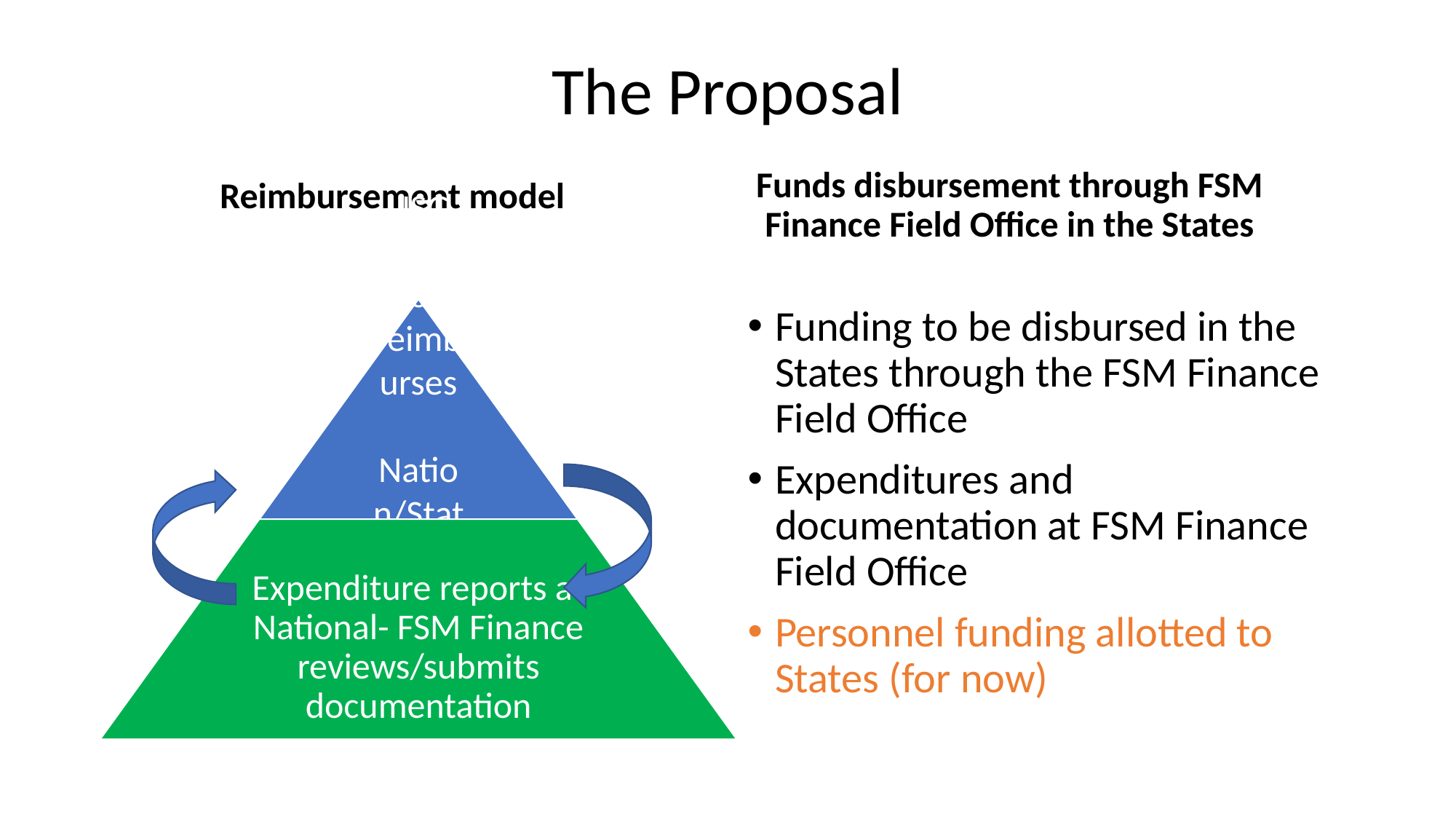

# The Proposal
Reimbursement model
Funds disbursement through FSM Finance Field Office in the States
USG approves & reimburses
 Nation/State Governments
Expenditure reports at National- FSM Finance reviews/submits documentation
Funding to be disbursed in the States through the FSM Finance Field Office
Expenditures and documentation at FSM Finance Field Office
Personnel funding allotted to States (for now)